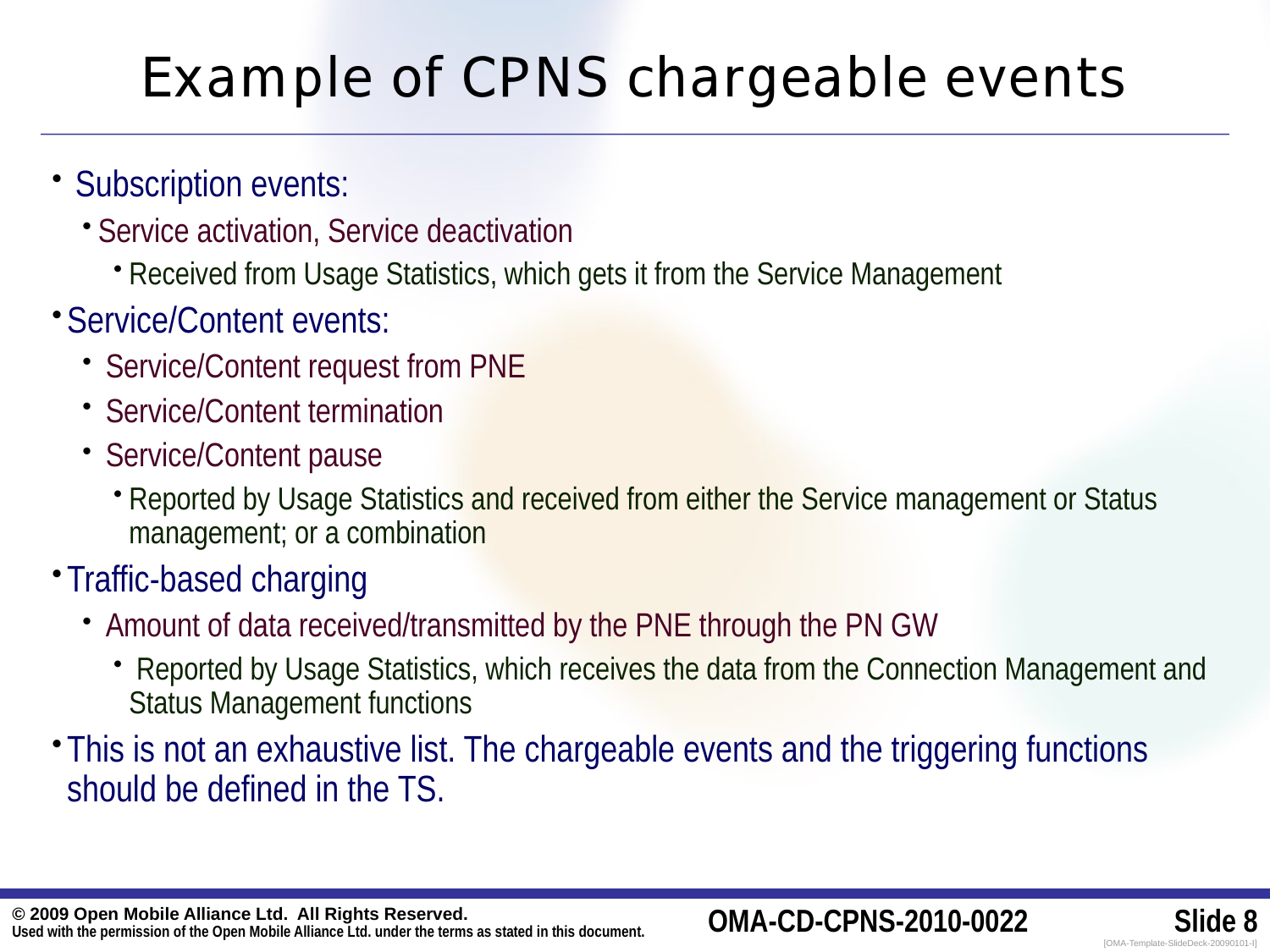

Example of CPNS chargeable events
 Subscription events:
Service activation, Service deactivation
Received from Usage Statistics, which gets it from the Service Management
Service/Content events:
 Service/Content request from PNE
 Service/Content termination
 Service/Content pause
Reported by Usage Statistics and received from either the Service management or Status management; or a combination
Traffic-based charging
 Amount of data received/transmitted by the PNE through the PN GW
 Reported by Usage Statistics, which receives the data from the Connection Management and Status Management functions
This is not an exhaustive list. The chargeable events and the triggering functions should be defined in the TS.